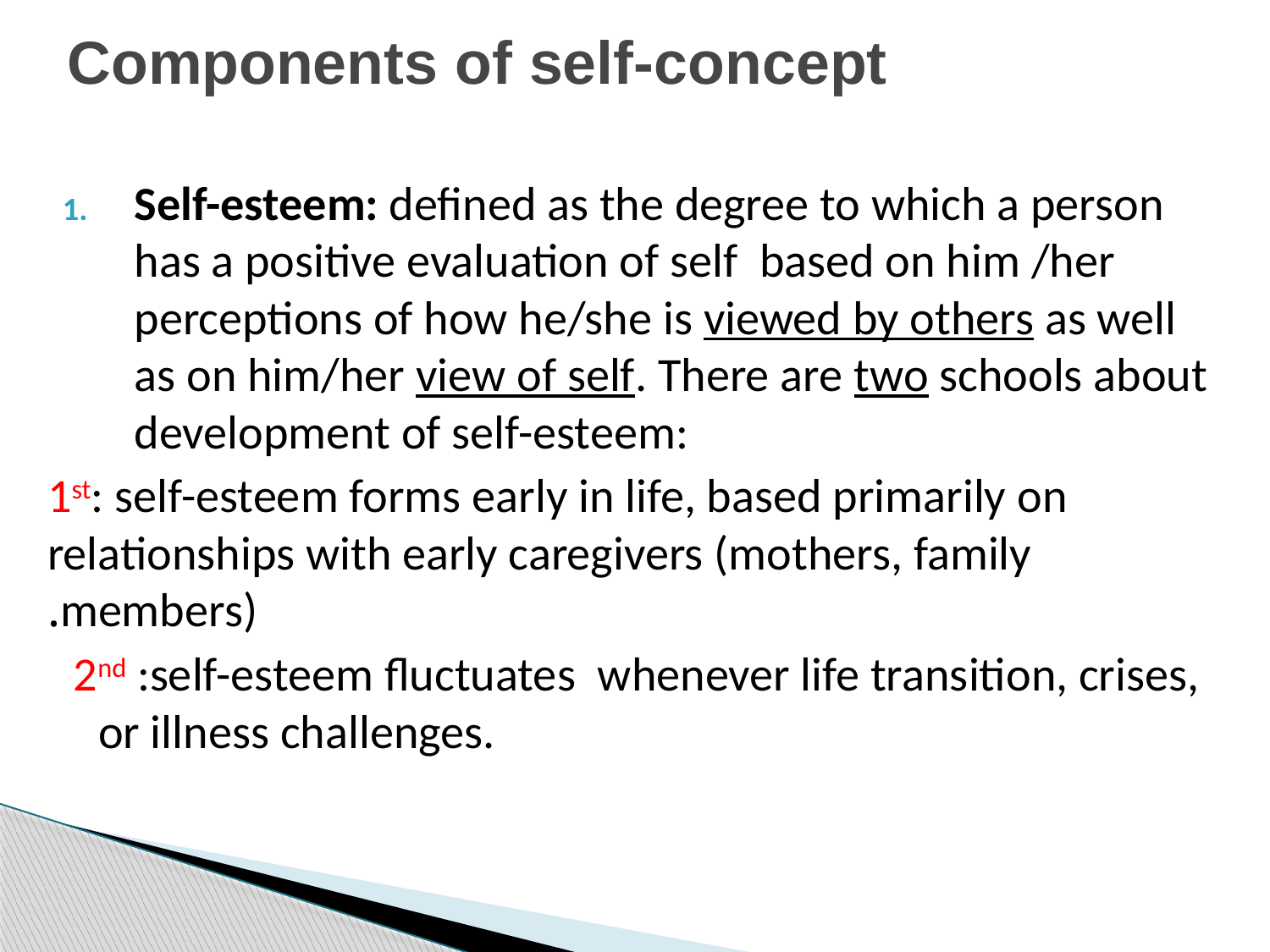

# Components of self-concept
Self-esteem: defined as the degree to which a person has a positive evaluation of self  based on him /her perceptions of how he/she is viewed by others as well as on him/her view of self. There are two schools about development of self-esteem:
  1st: self-esteem forms early in life, based primarily on relationships with early caregivers (mothers, family members).
 2nd :self-esteem fluctuates  whenever life transition, crises, or illness challenges.